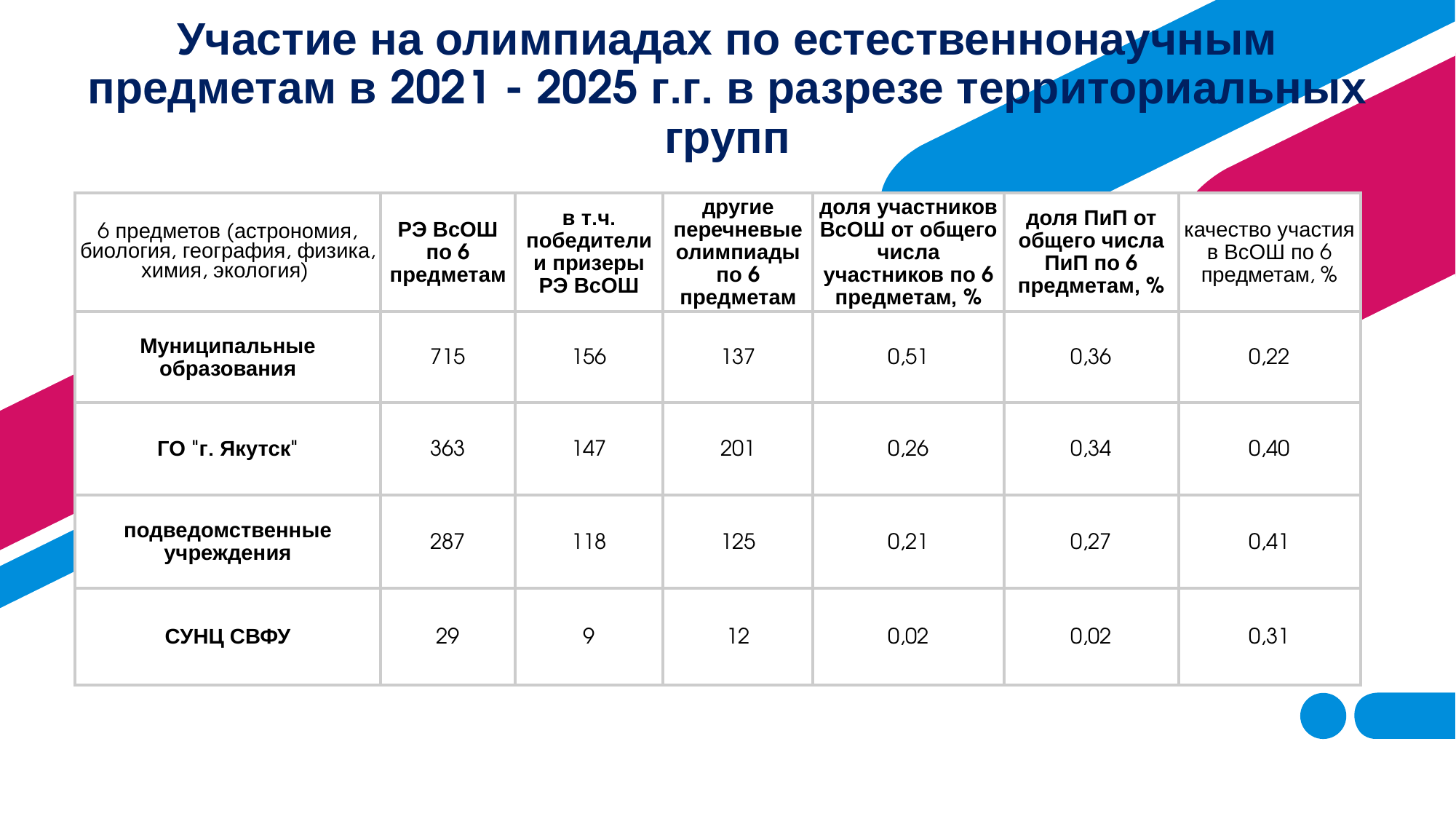

# Участие на олимпиадах по естественнонаучным предметам в 2021 - 2025 г.г. в разрезе территориальных групп
| 6 предметов (астрономия, биология, география, физика, химия, экология) | РЭ ВсОШ по 6 предметам | в т.ч. победители и призеры РЭ ВсОШ | другие перечневые олимпиады по 6 предметам | доля участников ВсОШ от общего числа участников по 6 предметам, % | доля ПиП от общего числа ПиП по 6 предметам, % | качество участия в ВсОШ по 6 предметам, % |
| --- | --- | --- | --- | --- | --- | --- |
| Муниципальные образования | 715 | 156 | 137 | 0,51 | 0,36 | 0,22 |
| ГО "г. Якутск" | 363 | 147 | 201 | 0,26 | 0,34 | 0,40 |
| подведомственные учреждения | 287 | 118 | 125 | 0,21 | 0,27 | 0,41 |
| СУНЦ СВФУ | 29 | 9 | 12 | 0,02 | 0,02 | 0,31 |